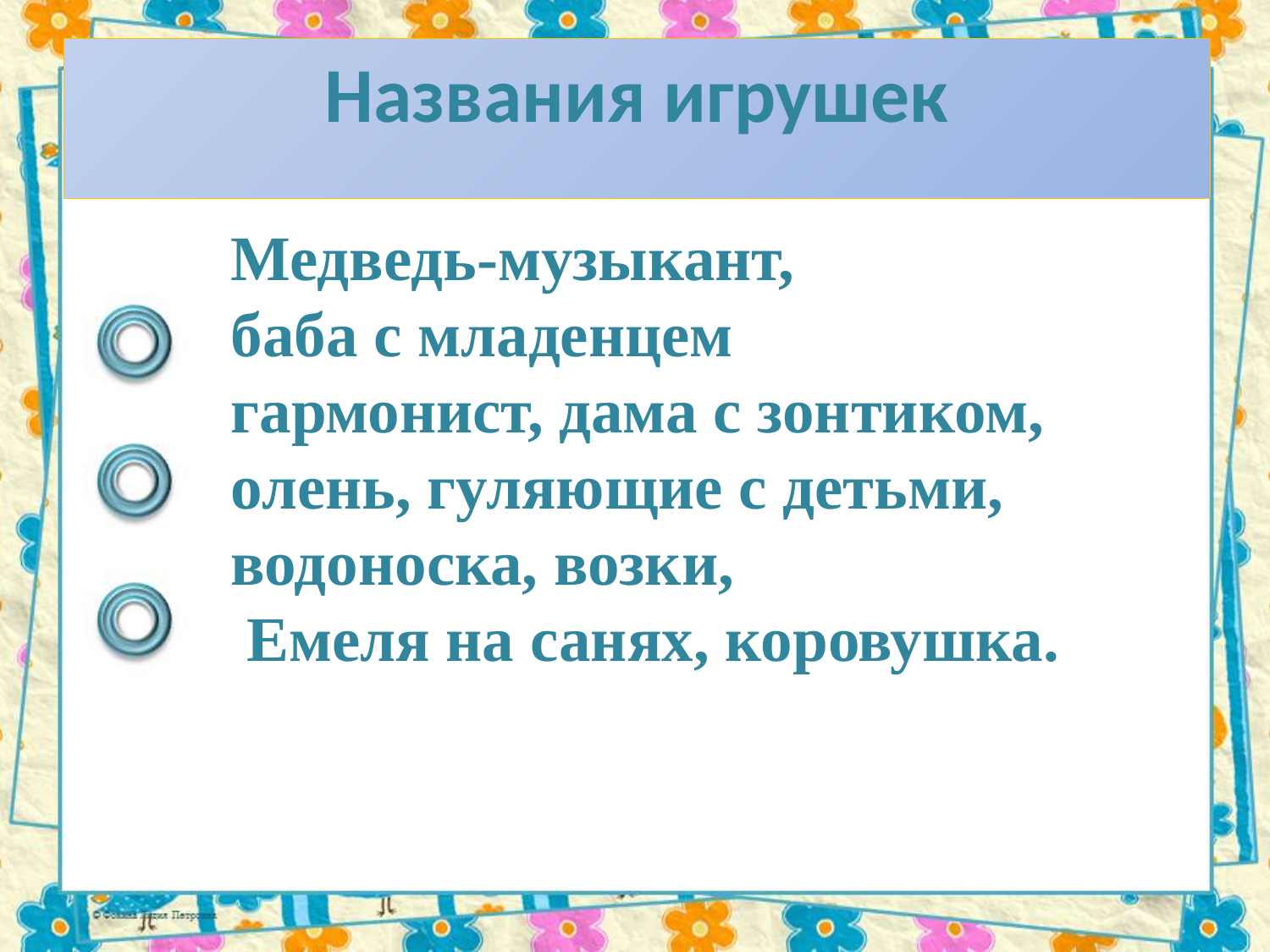

# Названия игрушек
Медведь-музыкант,
баба с младенцем
гармонист, дама с зонтиком,
олень, гуляющие с детьми,
водоноска, возки,
 Емеля на санях, коровушка.